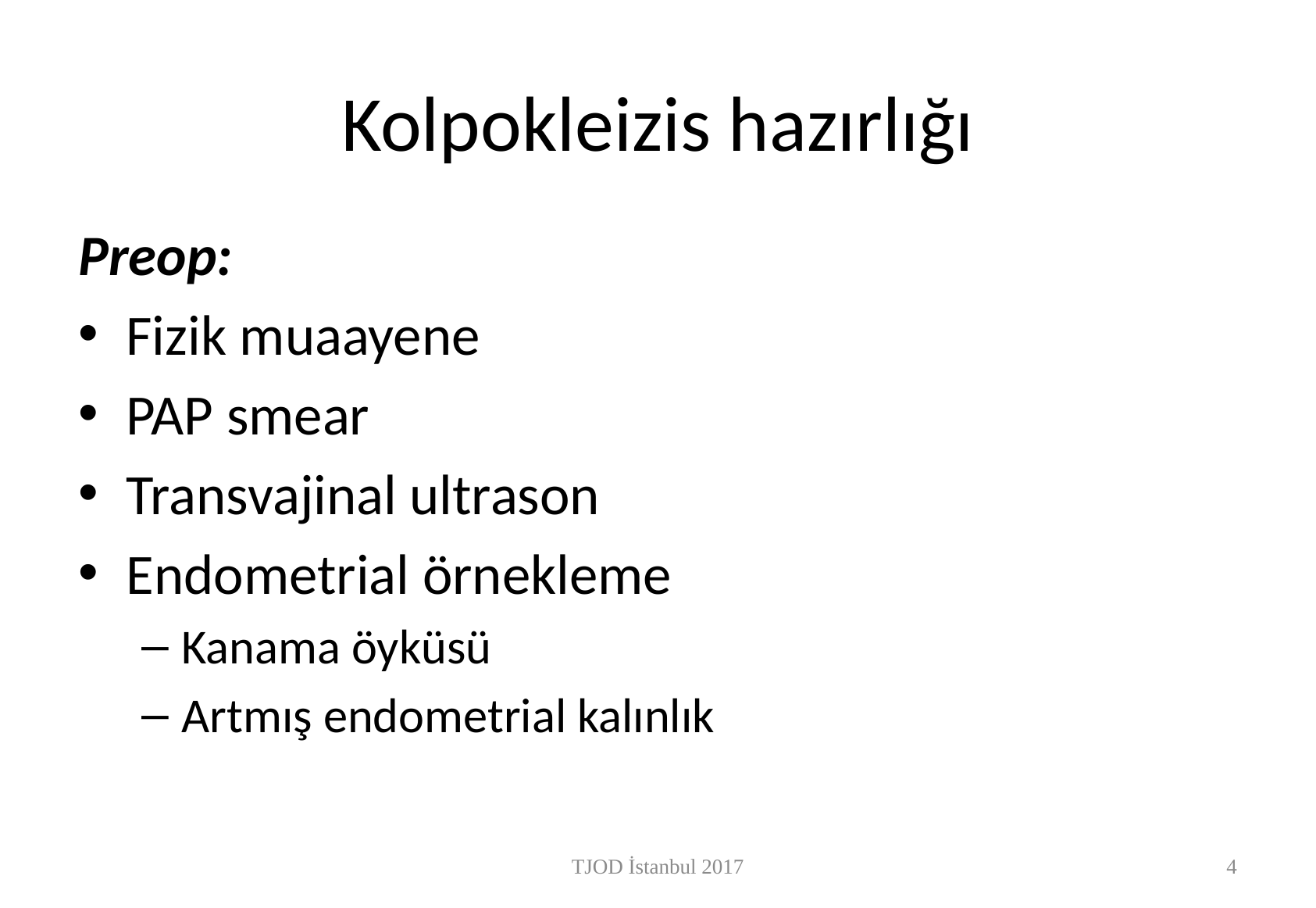

# Kolpokleizis hazırlığı
Preop:
Fizik muaayene
PAP smear
Transvajinal ultrason
Endometrial örnekleme
Kanama öyküsü
Artmış endometrial kalınlık

TJOD İstanbul 2017
4